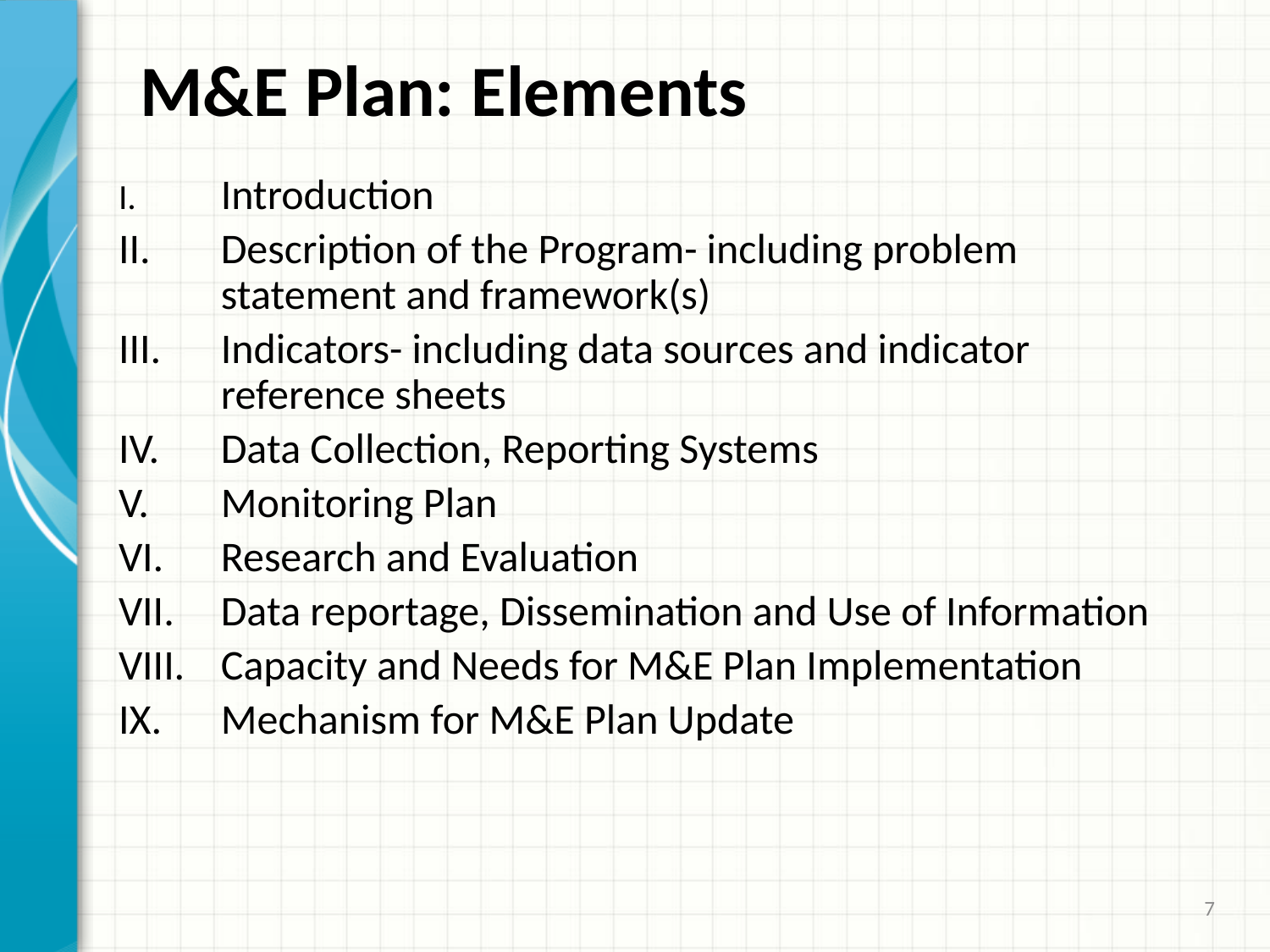

# M&E Plan: Elements
I.	Introduction
II.  	Description of the Program- including problem statement and framework(s)
III.	Indicators- including data sources and indicator reference sheets
IV.	Data Collection, Reporting Systems
V.	Monitoring Plan
VI.	Research and Evaluation
VII.	Data reportage, Dissemination and Use of Information
VIII.	Capacity and Needs for M&E Plan Implementation
IX.	Mechanism for M&E Plan Update

7